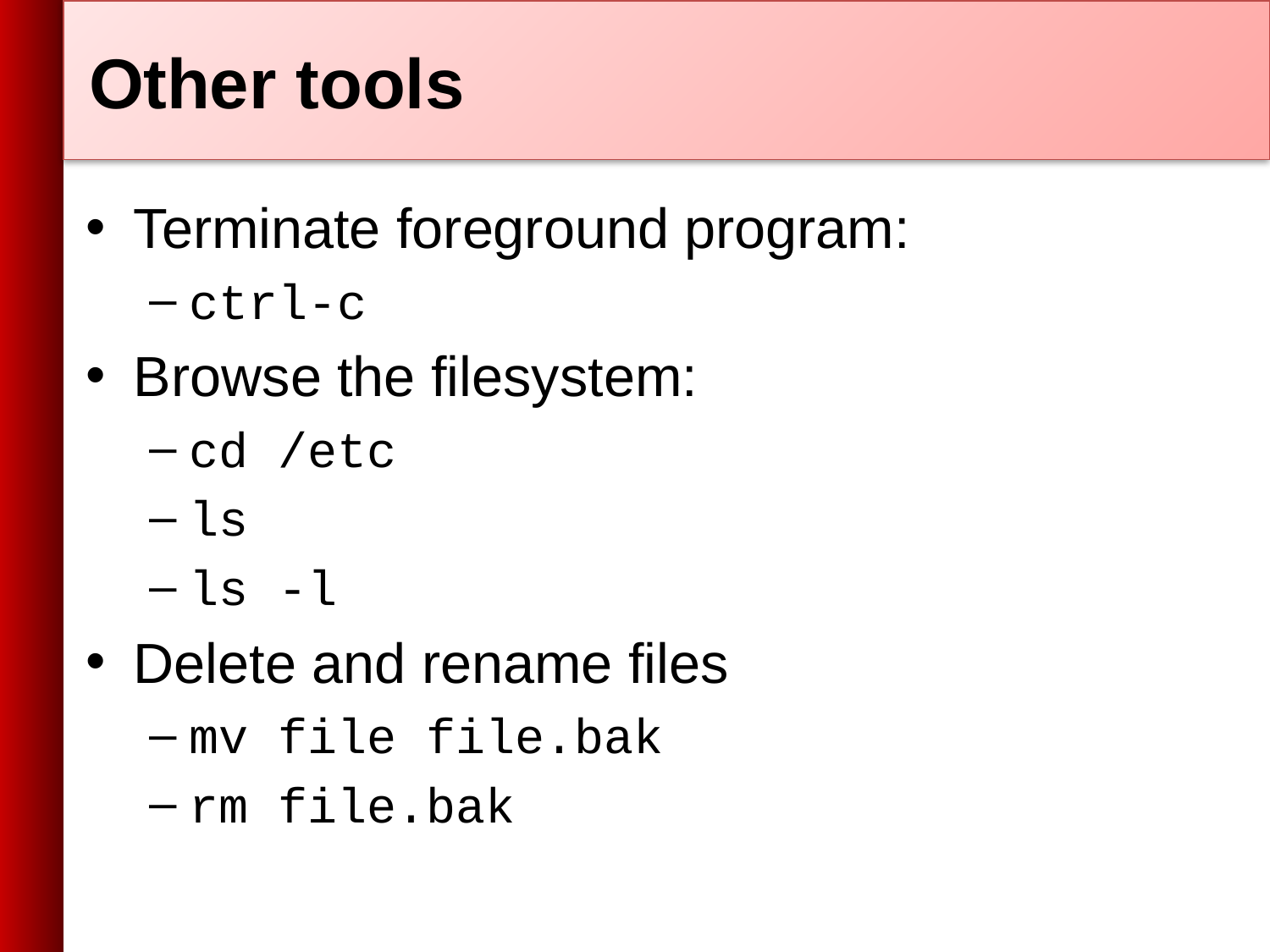

# Other tools
Terminate foreground program:
ctrl-c
Browse the filesystem:
cd /etc
ls
ls -l
Delete and rename files
mv file file.bak
rm file.bak